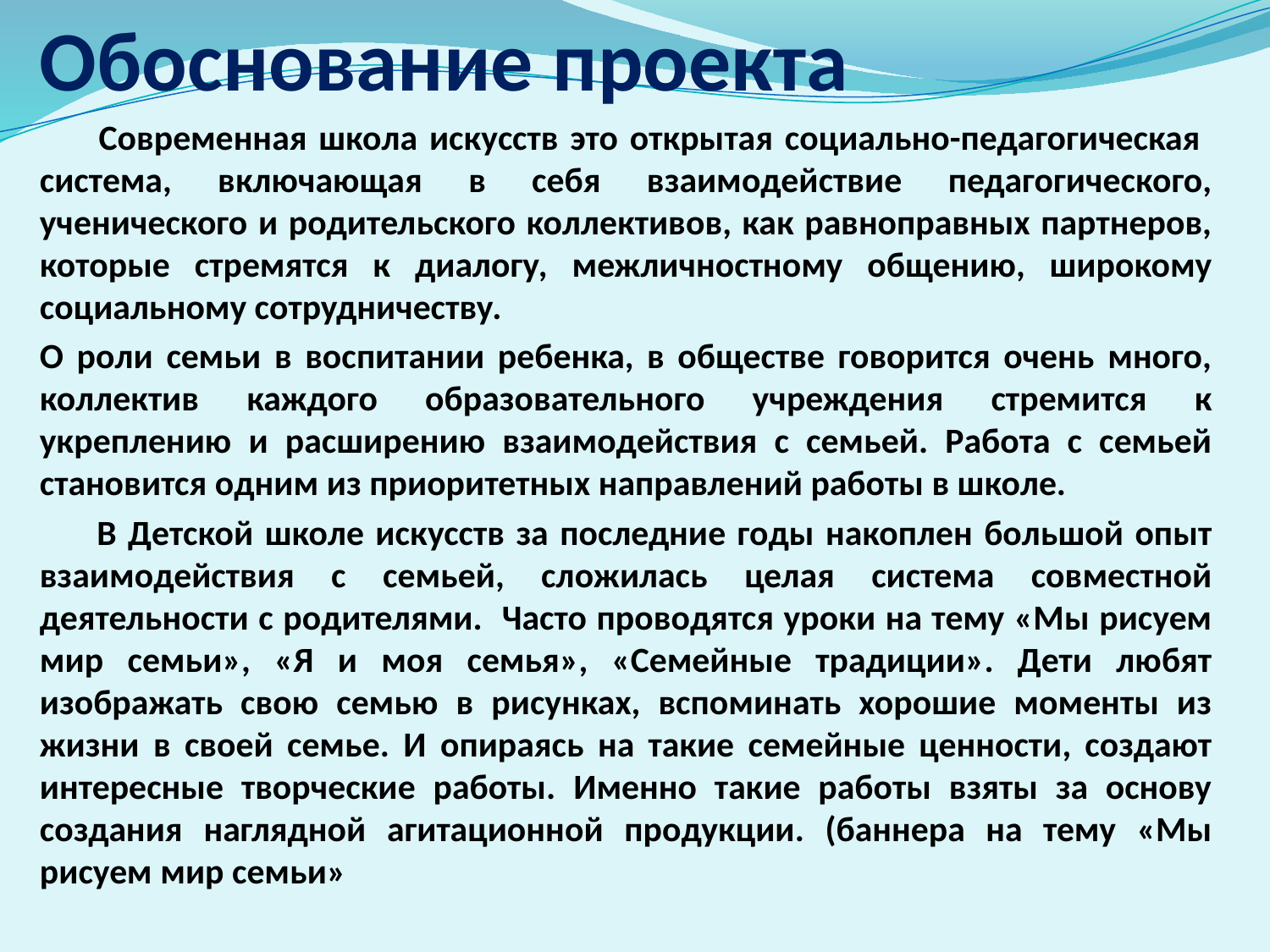

Обоснование проекта
     Современная школа искусств это открытая социально-педагогическая  система, включающая в себя взаимодействие педагогического, ученического и родительского коллективов, как равноправных партнеров, которые стремятся к диалогу, межличностному общению, широкому социальному сотрудничеству.
О роли семьи в воспитании ребенка, в обществе говорится очень много, коллектив каждого образовательного учреждения стремится к укреплению и расширению взаимодействия с семьей. Работа с семьей становится одним из приоритетных направлений работы в школе.
     В Детской школе искусств за последние годы накоплен большой опыт взаимодействия с семьей, сложилась целая система совместной деятельности с родителями.  Часто проводятся уроки на тему «Мы рисуем мир семьи», «Я и моя семья», «Семейные традиции». Дети любят изображать свою семью в рисунках, вспоминать хорошие моменты из жизни в своей семье. И опираясь на такие семейные ценности, создают интересные творческие работы. Именно такие работы взяты за основу создания наглядной агитационной продукции. (баннера на тему «Мы рисуем мир семьи»